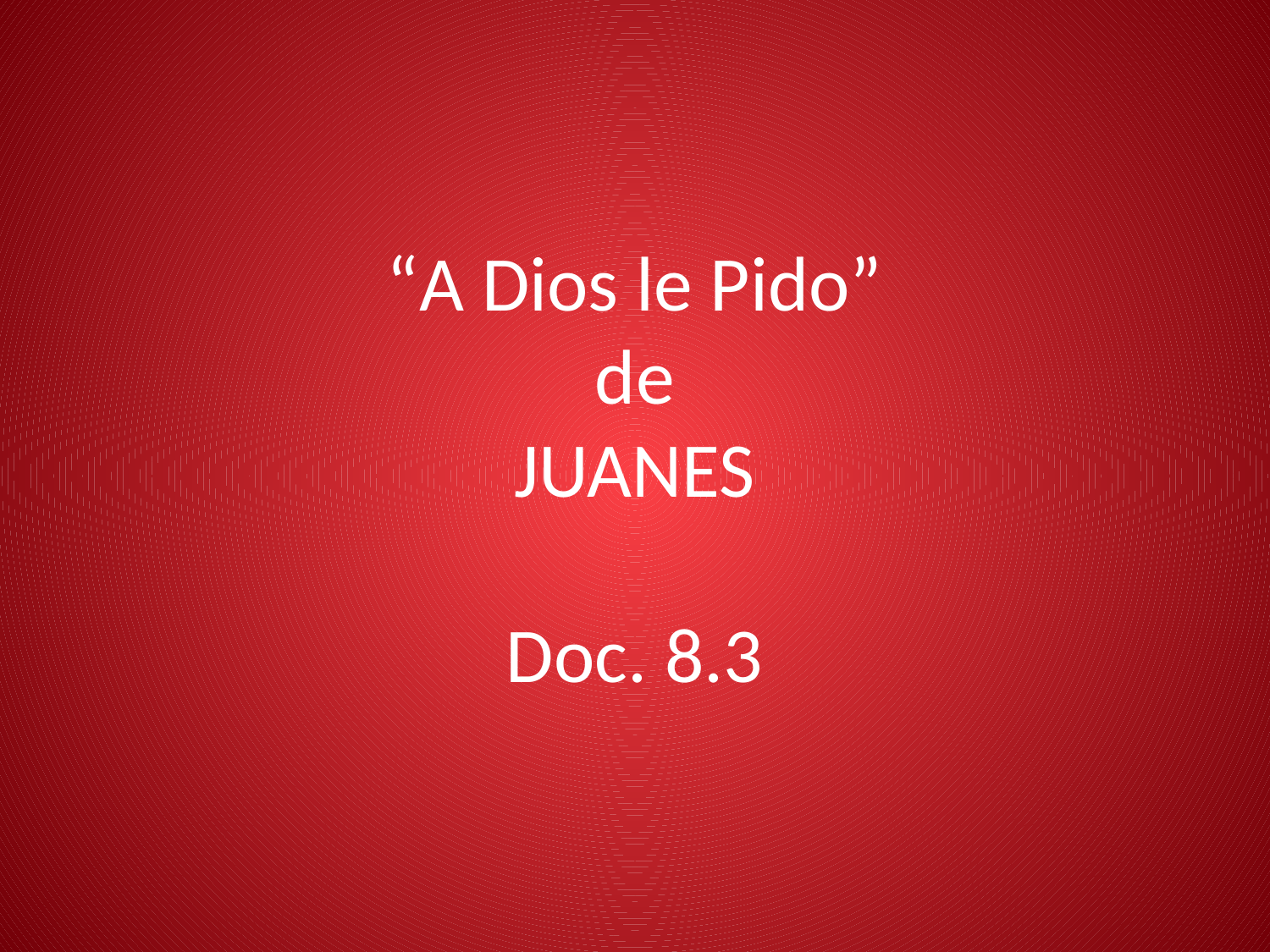

# “A Dios le Pido” de JUANES Doc. 8.3